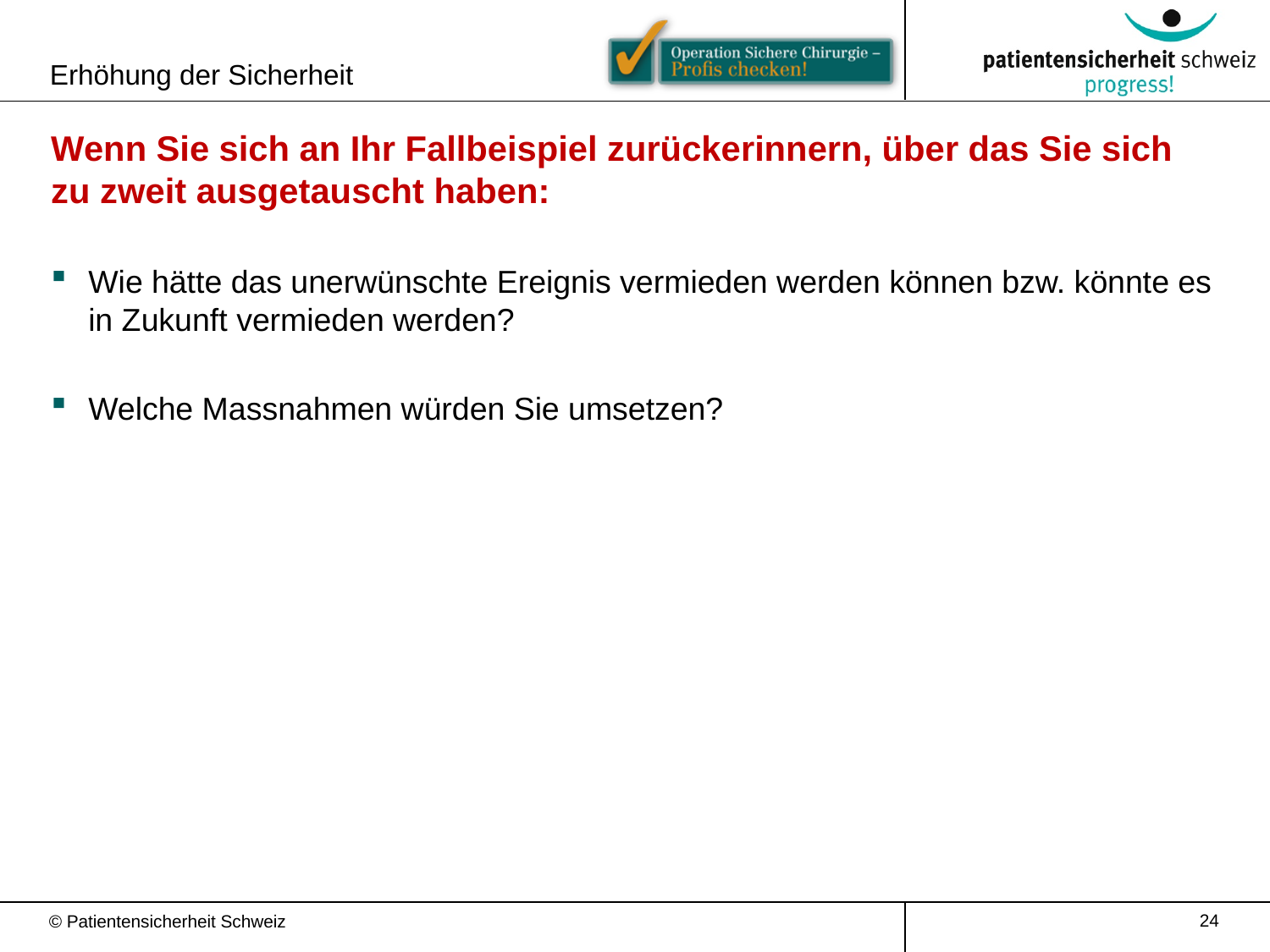

Erhöhung der Sicherheit
Wenn Sie sich an Ihr Fallbeispiel zurückerinnern, über das Sie sich zu zweit ausgetauscht haben:

Wie hätte das unerwünschte Ereignis vermieden werden können bzw. könnte es in Zukunft vermieden werden?

Welche Massnahmen würden Sie umsetzen?

24
© Patientensicherheit Schweiz